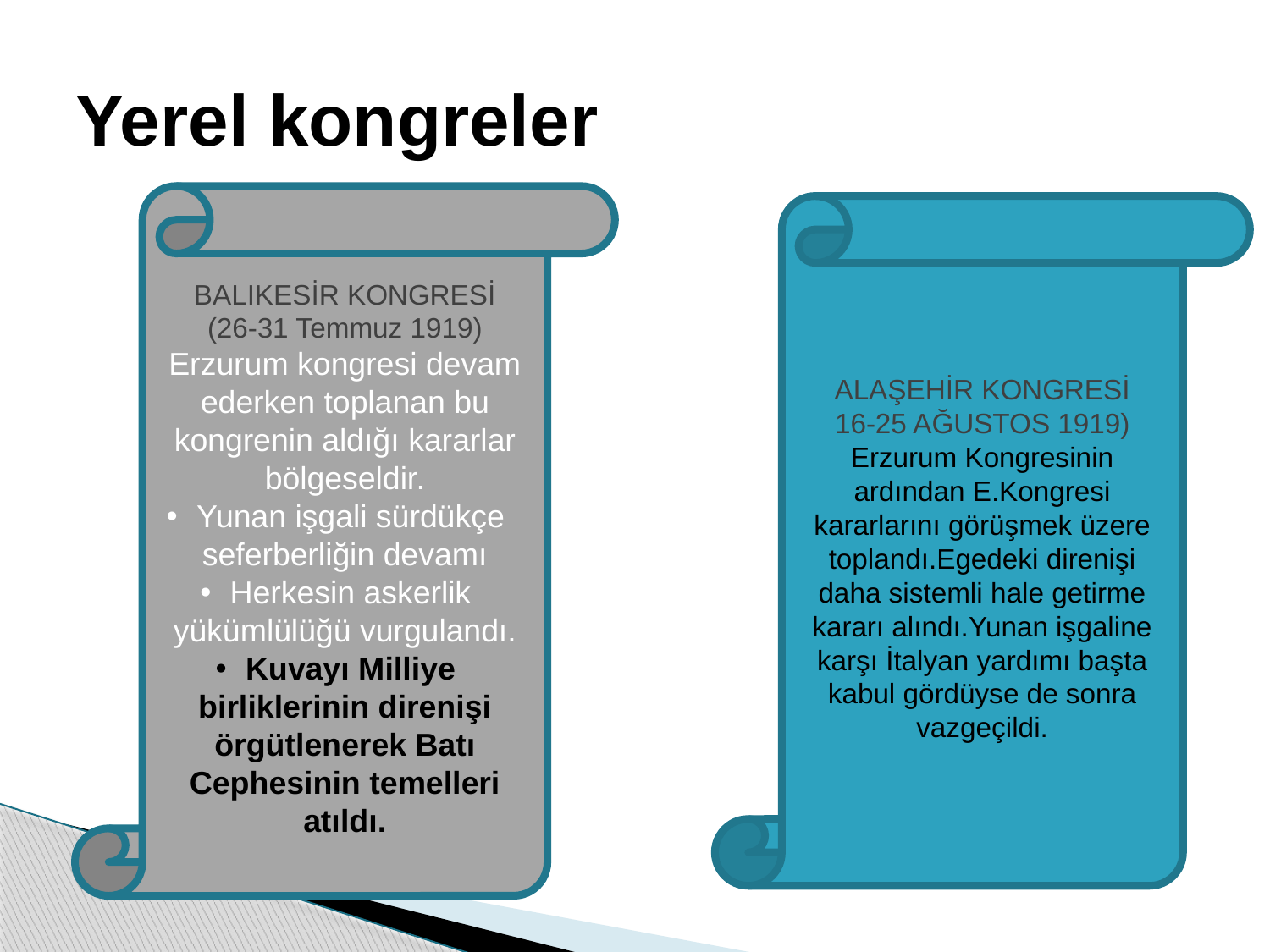

# Yerel kongreler
BALIKESİR KONGRESİ
(26-31 Temmuz 1919)
Erzurum kongresi devam ederken toplanan bu kongrenin aldığı kararlar bölgeseldir.
Yunan işgali sürdükçe seferberliğin devamı
Herkesin askerlik yükümlülüğü vurgulandı.
Kuvayı Milliye birliklerinin direnişi örgütlenerek Batı Cephesinin temelleri atıldı.
ALAŞEHİR KONGRESİ
16-25 AĞUSTOS 1919)
Erzurum Kongresinin ardından E.Kongresi kararlarını görüşmek üzere toplandı.Egedeki direnişi daha sistemli hale getirme kararı alındı.Yunan işgaline karşı İtalyan yardımı başta kabul gördüyse de sonra vazgeçildi.